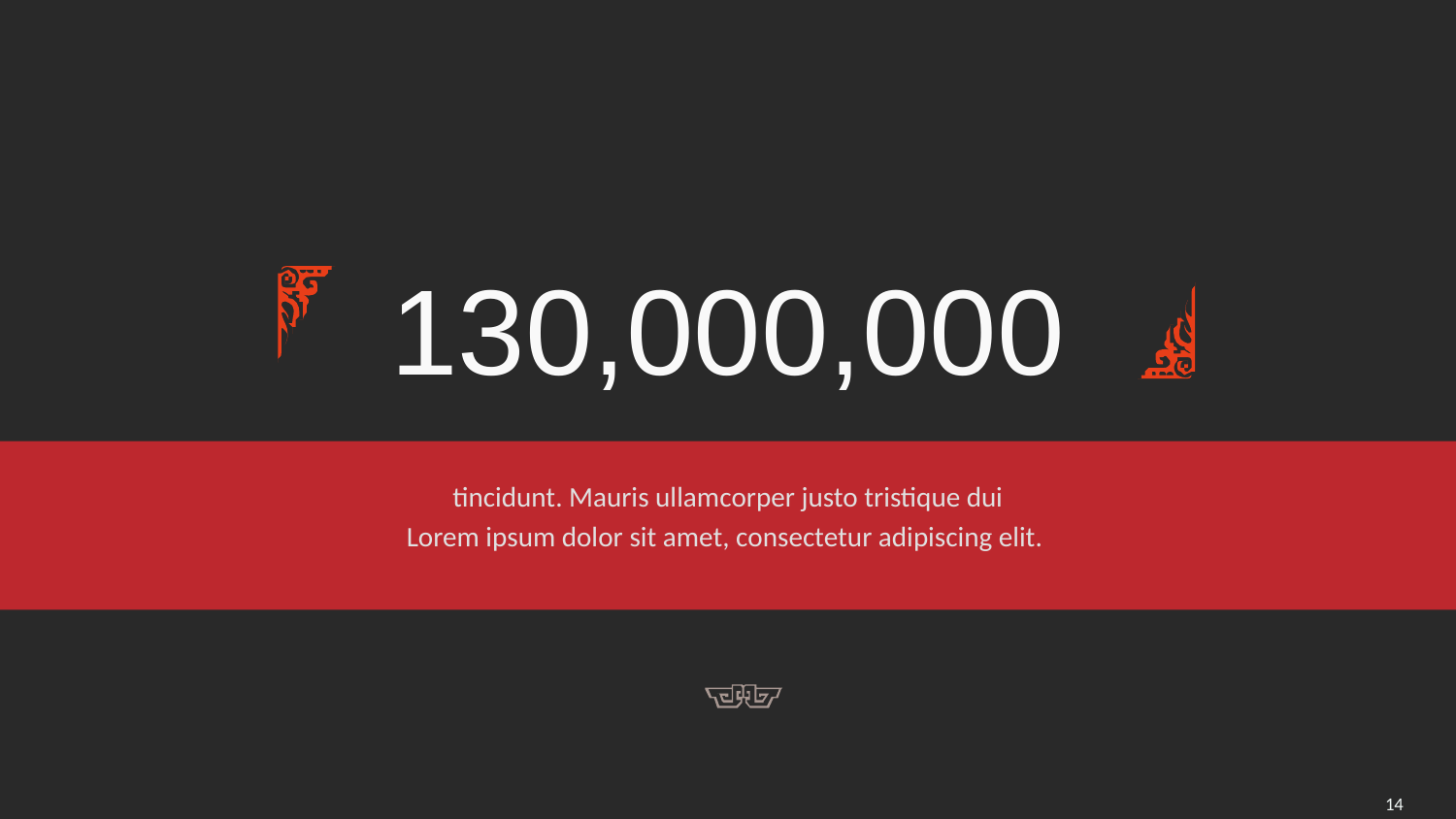

130,000,000

tincidunt. Mauris ullamcorper justo tristique dui
Lorem ipsum dolor sit amet, consectetur adipiscing elit.